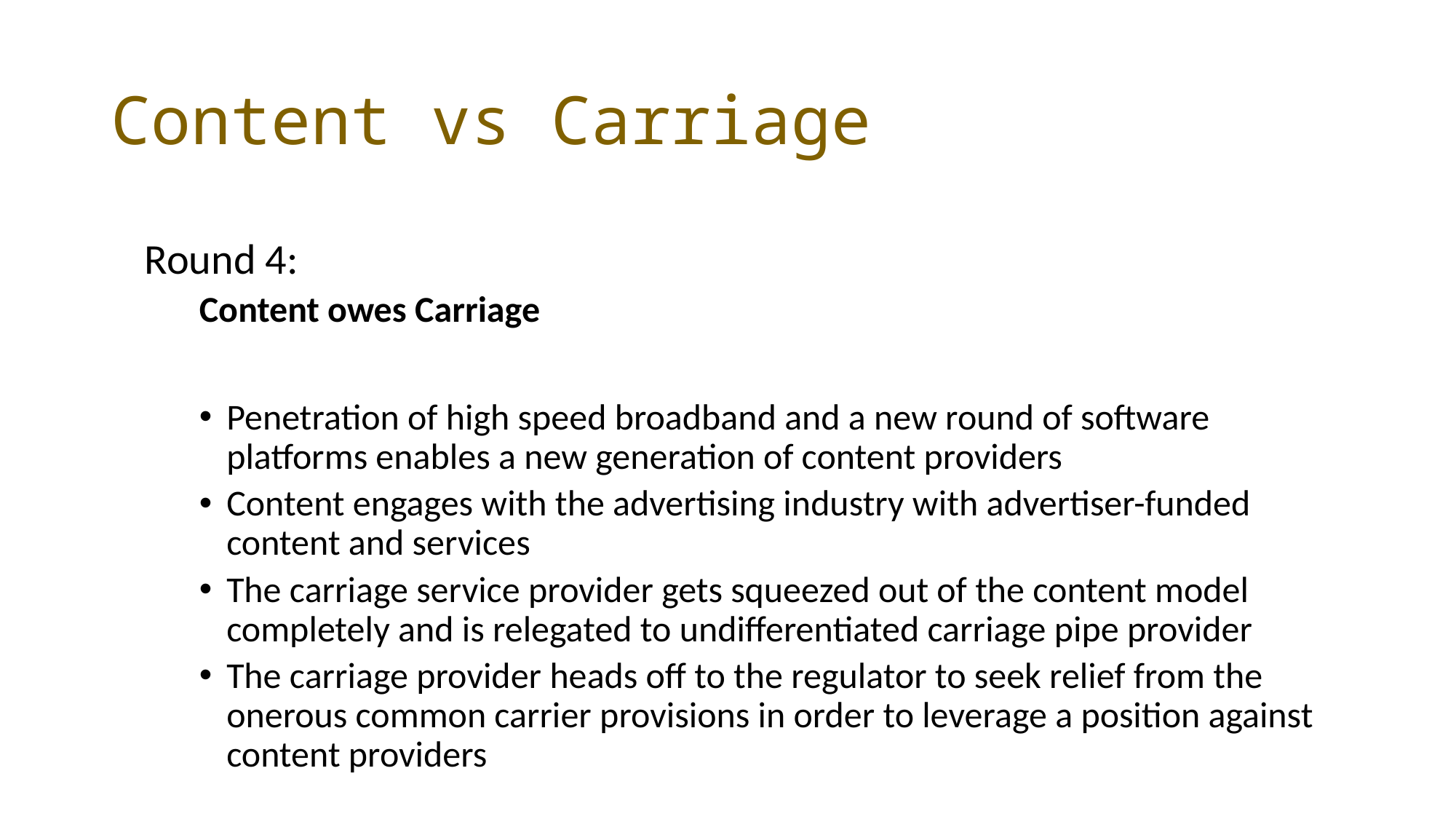

# Content vs Carriage
Round 4:
Content owes Carriage

Penetration of high speed broadband and a new round of software platforms enables a new generation of content providers
Content engages with the advertising industry with advertiser-funded content and services
The carriage service provider gets squeezed out of the content model completely and is relegated to undifferentiated carriage pipe provider
The carriage provider heads off to the regulator to seek relief from the onerous common carrier provisions in order to leverage a position against content providers